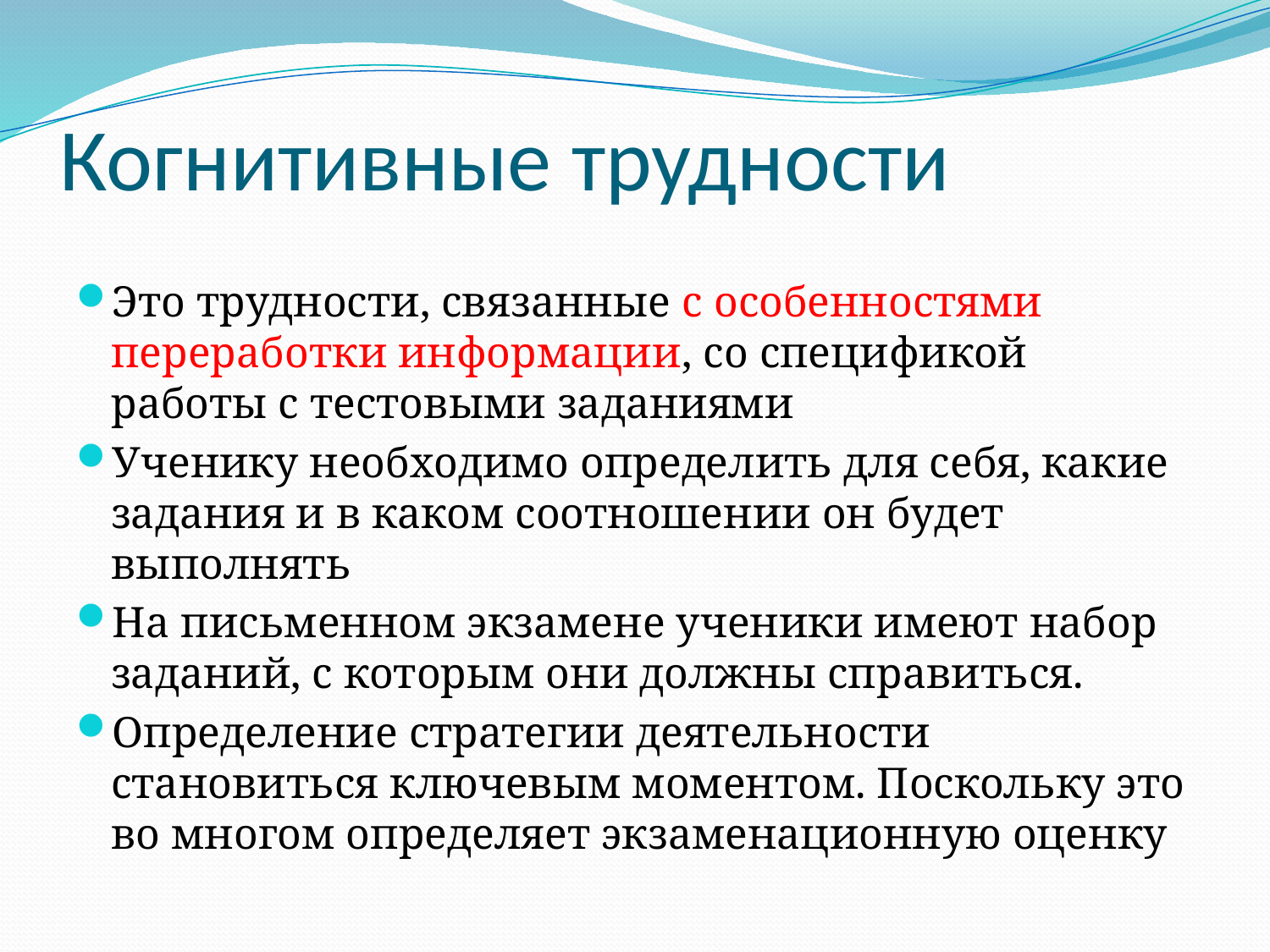

# Когнитивные трудности
Это трудности, связанные с особенностями переработки информации, со спецификой работы с тестовыми заданиями
Ученику необходимо определить для себя, какие задания и в каком соотношении он будет выполнять
На письменном экзамене ученики имеют набор заданий, с которым они должны справиться.
Определение стратегии деятельности становиться ключевым моментом. Поскольку это во многом определяет экзаменационную оценку